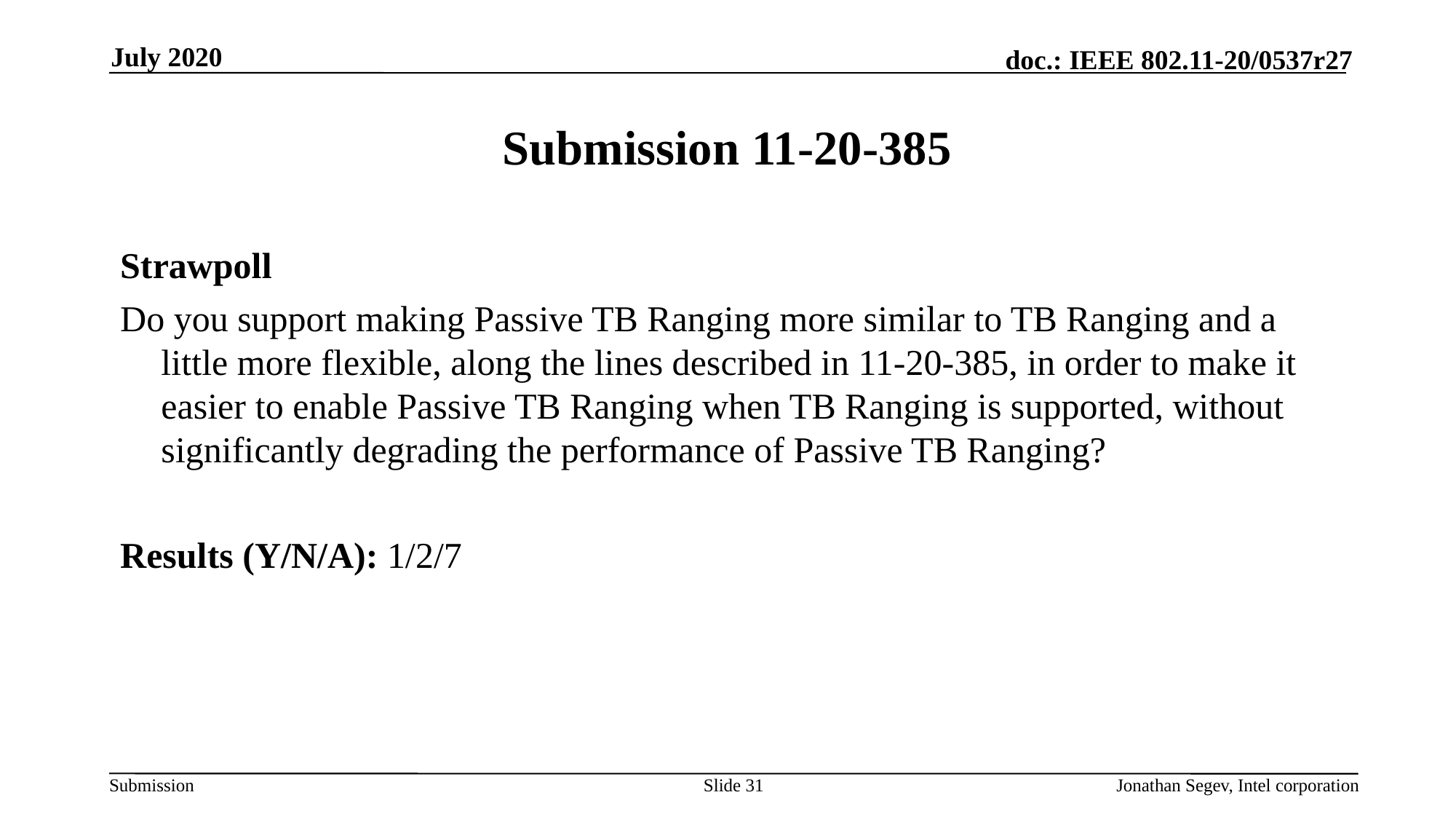

July 2020
# Submission 11-20-385
Strawpoll
Do you support making Passive TB Ranging more similar to TB Ranging and a little more flexible, along the lines described in 11-20-385, in order to make it easier to enable Passive TB Ranging when TB Ranging is supported, without significantly degrading the performance of Passive TB Ranging?

Results (Y/N/A): 1/2/7
Slide 31
Jonathan Segev, Intel corporation